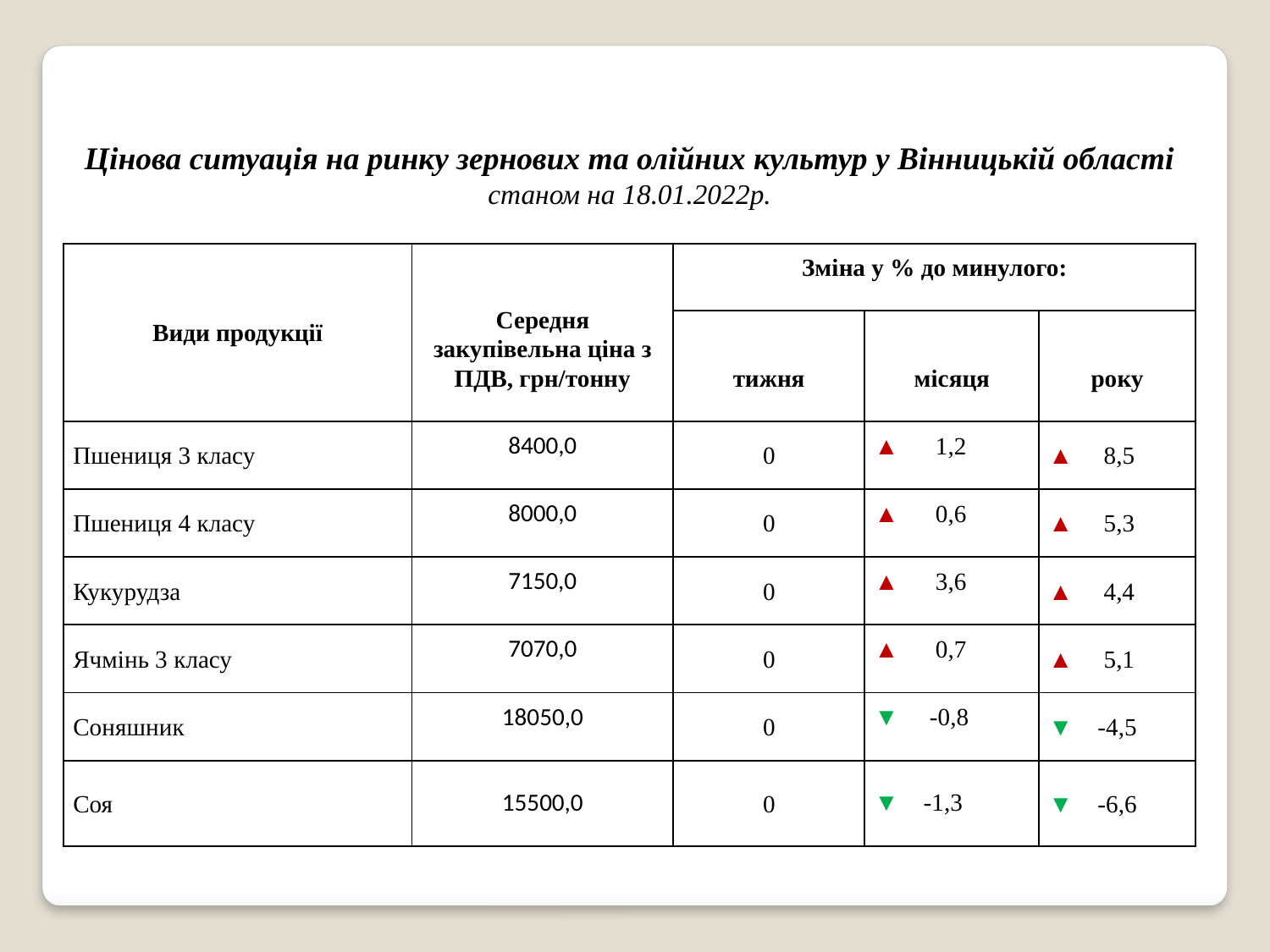

| Цінова ситуація на ринку зернових та олійних культур у Вінницькій області станом на 18.01.2022р. |  |  |  |  |
| --- | --- | --- | --- | --- |
| Види продукції | Середня закупівельна ціна з ПДВ, грн/тонну | Зміна у % до минулого: |  |  |
|  |  | тижня | місяця | року |
| Пшениця 3 класу | 8400,0 | 0 | ▲ 1,2 | ▲ 8,5 |
| Пшениця 4 класу | 8000,0 | 0 | ▲ 0,6 | ▲ 5,3 |
| Кукурудза | 7150,0 | 0 | ▲ 3,6 | ▲ 4,4 |
| Ячмінь 3 класу | 7070,0 | 0 | ▲ 0,7 | ▲ 5,1 |
| Соняшник | 18050,0 | 0 | ▼ -0,8 | ▼ -4,5 |
| Соя | 15500,0 | 0 | ▼ -1,3 | ▼ -6,6 |